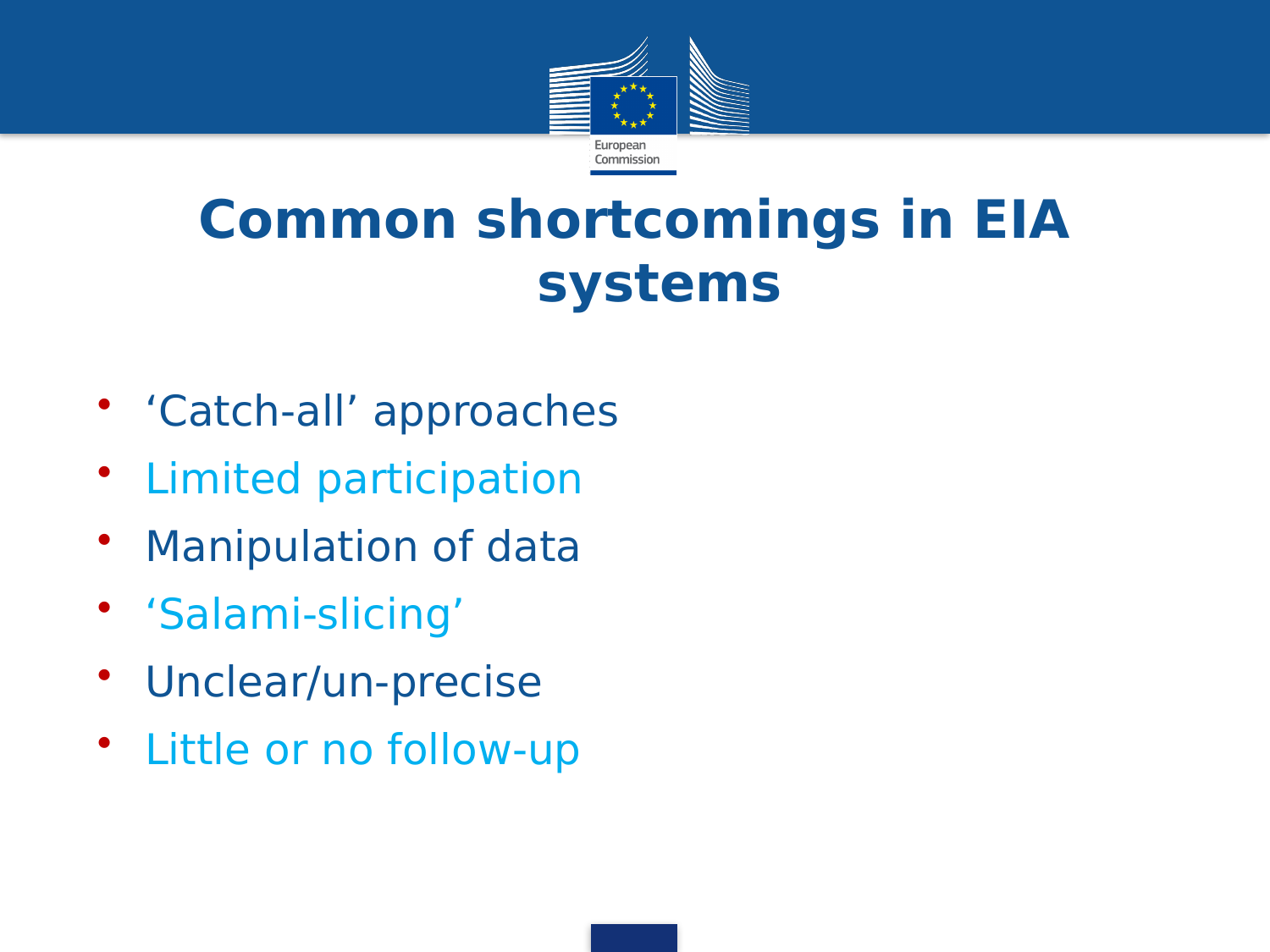

# Common shortcomings in EIA systems
‘Catch-all’ approaches
Limited participation
Manipulation of data
‘Salami-slicing’
Unclear/un-precise
Little or no follow-up